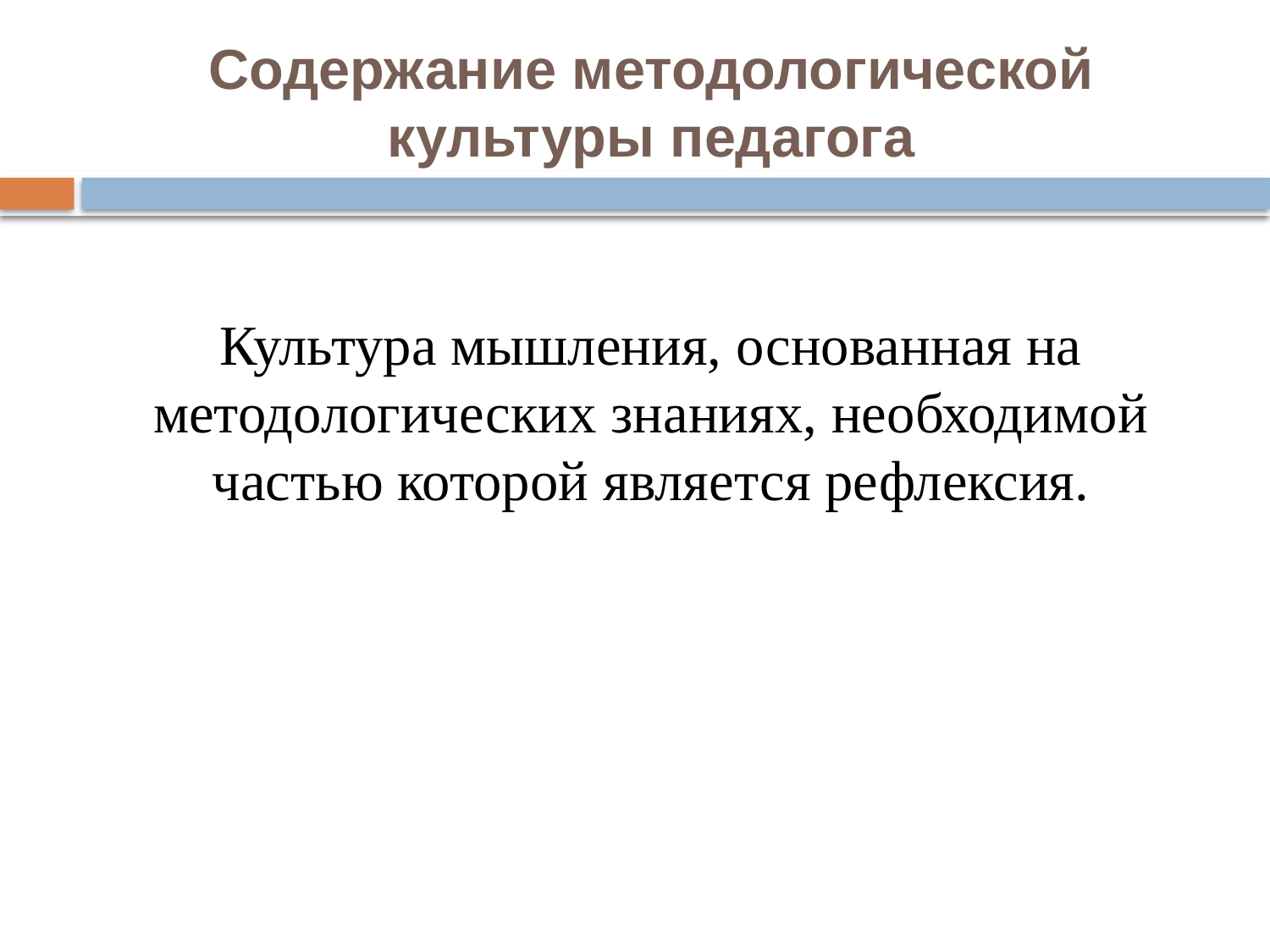

# Содержание методологической культуры педагога

Культура мышления, основанная на методологических знаниях, необходимой частью которой является рефлексия.